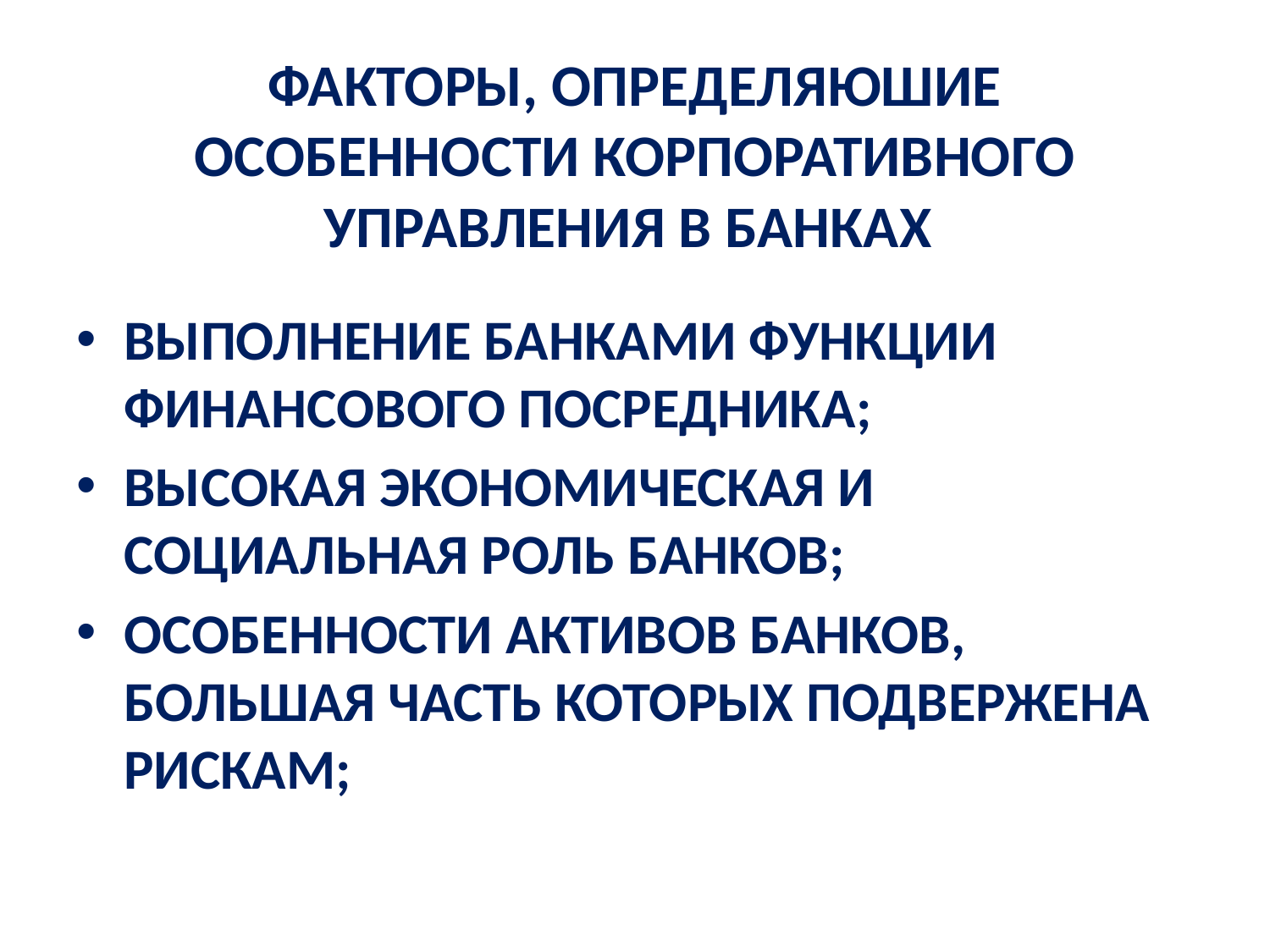

# ФАКТОРЫ, ОПРЕДЕЛЯЮШИЕ ОСОБЕННОСТИ КОРПОРАТИВНОГО УПРАВЛЕНИЯ В БАНКАХ
ВЫПОЛНЕНИЕ БАНКАМИ ФУНКЦИИ ФИНАНСОВОГО ПОСРЕДНИКА;
ВЫСОКАЯ ЭКОНОМИЧЕСКАЯ И СОЦИАЛЬНАЯ РОЛЬ БАНКОВ;
ОСОБЕННОСТИ АКТИВОВ БАНКОВ, БОЛЬШАЯ ЧАСТЬ КОТОРЫХ ПОДВЕРЖЕНА РИСКАМ;